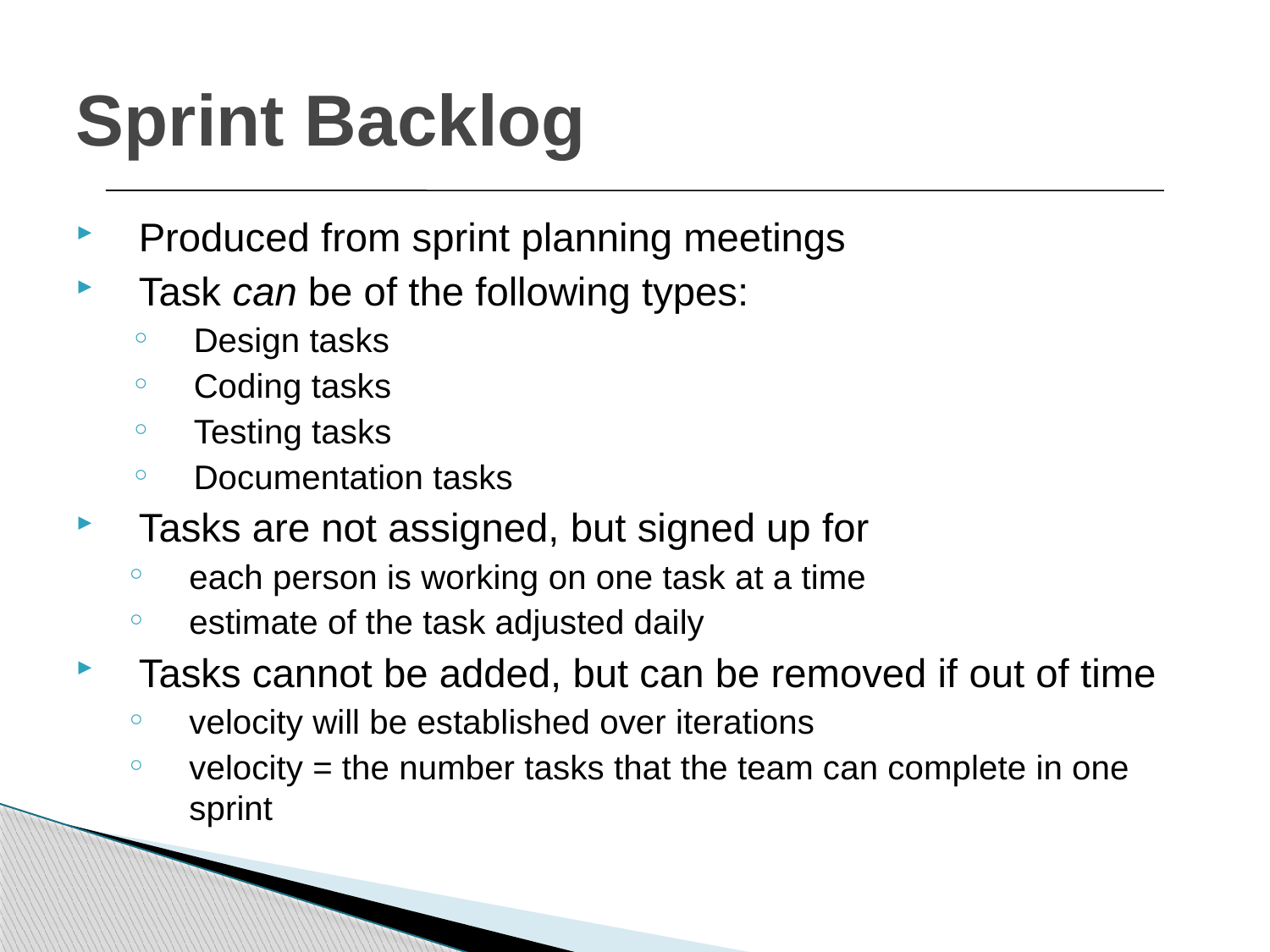

# Sprint Backlog
Produced from sprint planning meetings
Task can be of the following types:
Design tasks
Coding tasks
Testing tasks
Documentation tasks
Tasks are not assigned, but signed up for
each person is working on one task at a time
estimate of the task adjusted daily
Tasks cannot be added, but can be removed if out of time
velocity will be established over iterations
velocity = the number tasks that the team can complete in one sprint